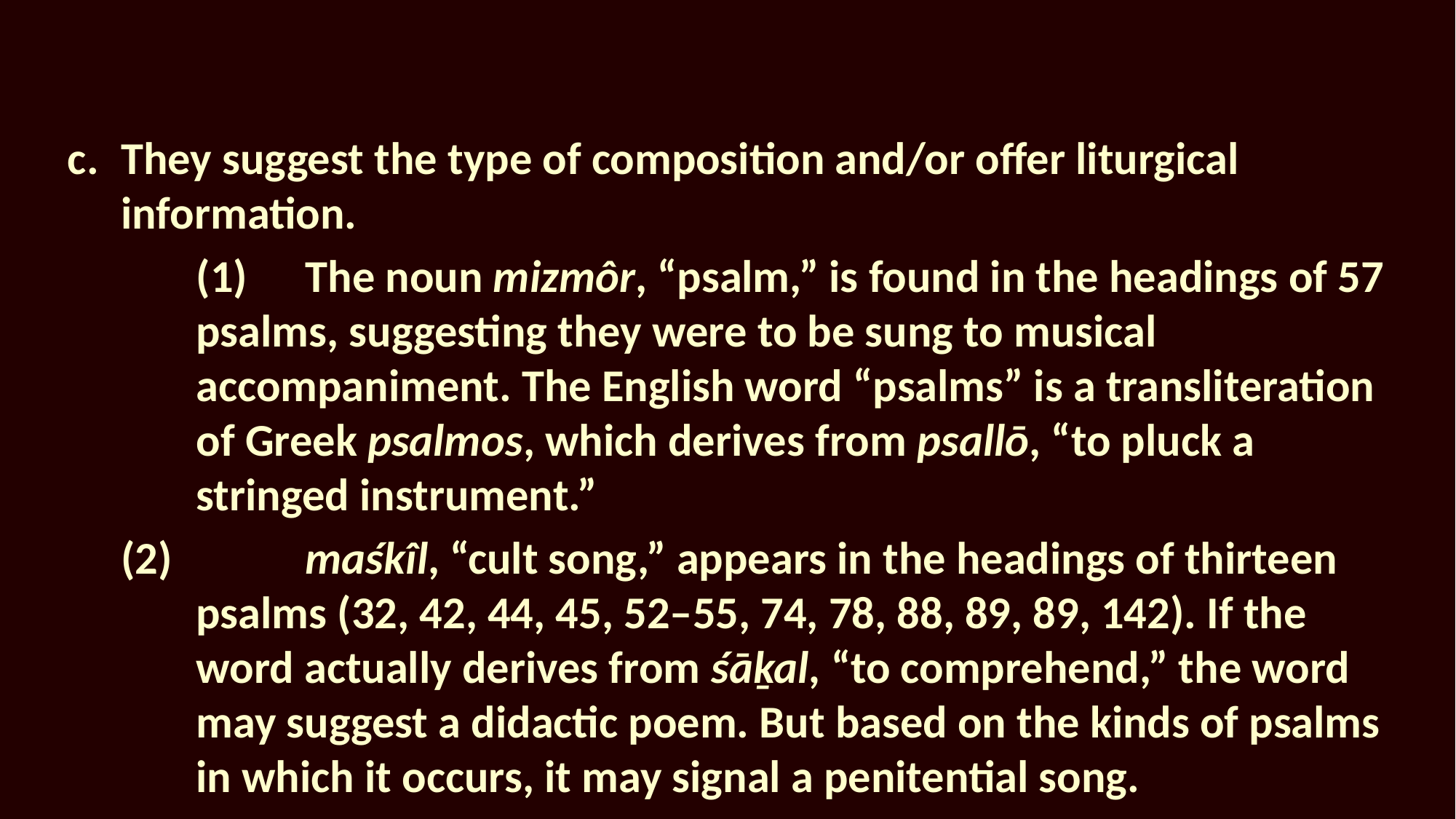

c.	They suggest the type of composition and/or offer liturgical information.
	(1)	The noun mizmôr, “psalm,” is found in the headings of 57 psalms, suggesting they were to be sung to musical accompaniment. The English word “psalms” is a transliteration of Greek psalmos, which derives from psallō, “to pluck a stringed instrument.”
(2)		maśkîl, “cult song,” appears in the headings of thirteen psalms (32, 42, 44, 45, 52–55, 74, 78, 88, 89, 89, 142). If the word actually derives from śāḵal, “to comprehend,” the word may suggest a didactic poem. But based on the kinds of psalms in which it occurs, it may signal a penitential song.